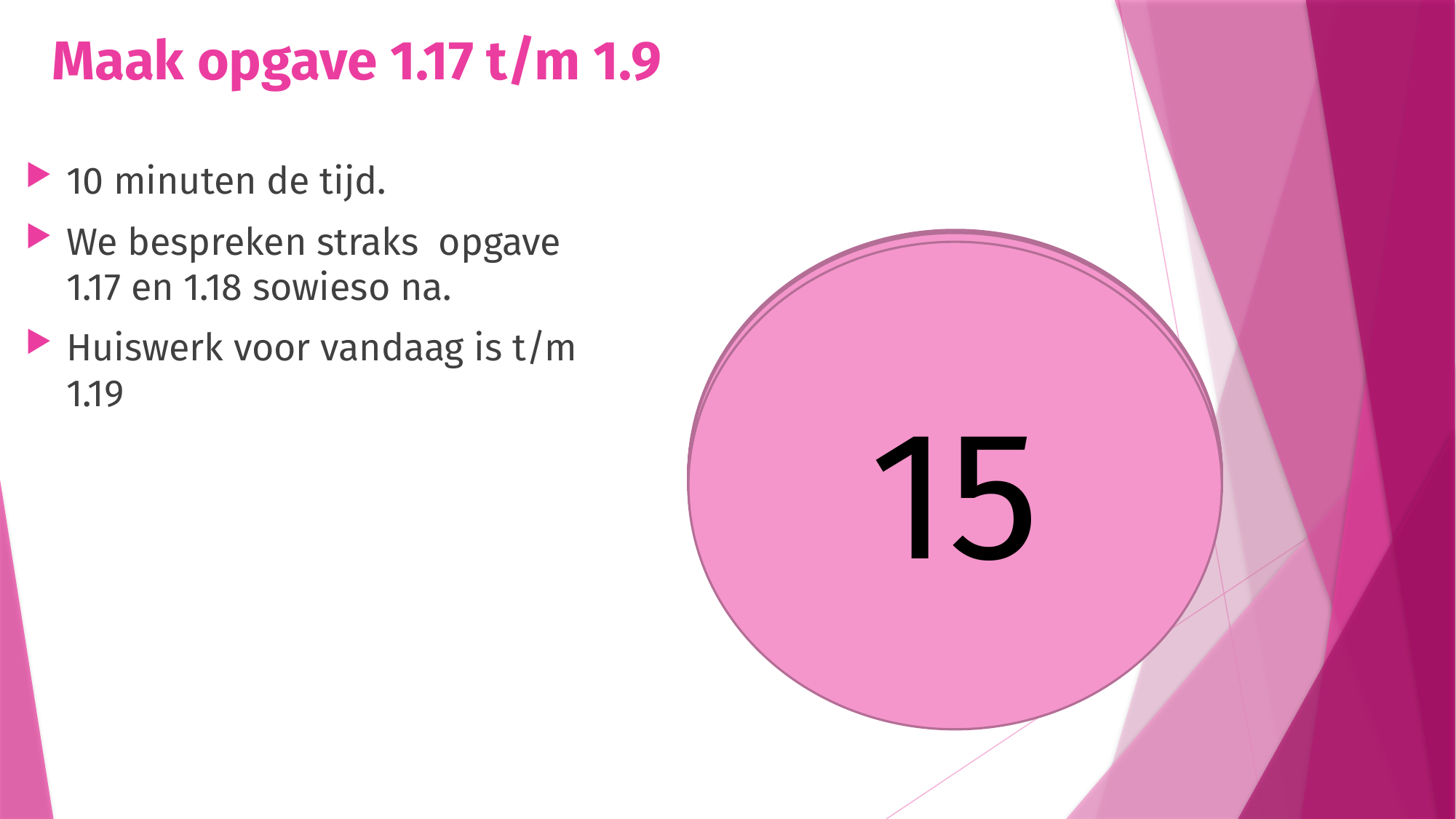

# Maak opgave 1.17 t/m 1.9
10 minuten de tijd.
We bespreken straks  opgave 1.17 en 1.18 sowieso na.
Huiswerk voor vandaag is t/m 1.19
10
11
9
8
14
5
6
7
4
3
1
2
13
12
15